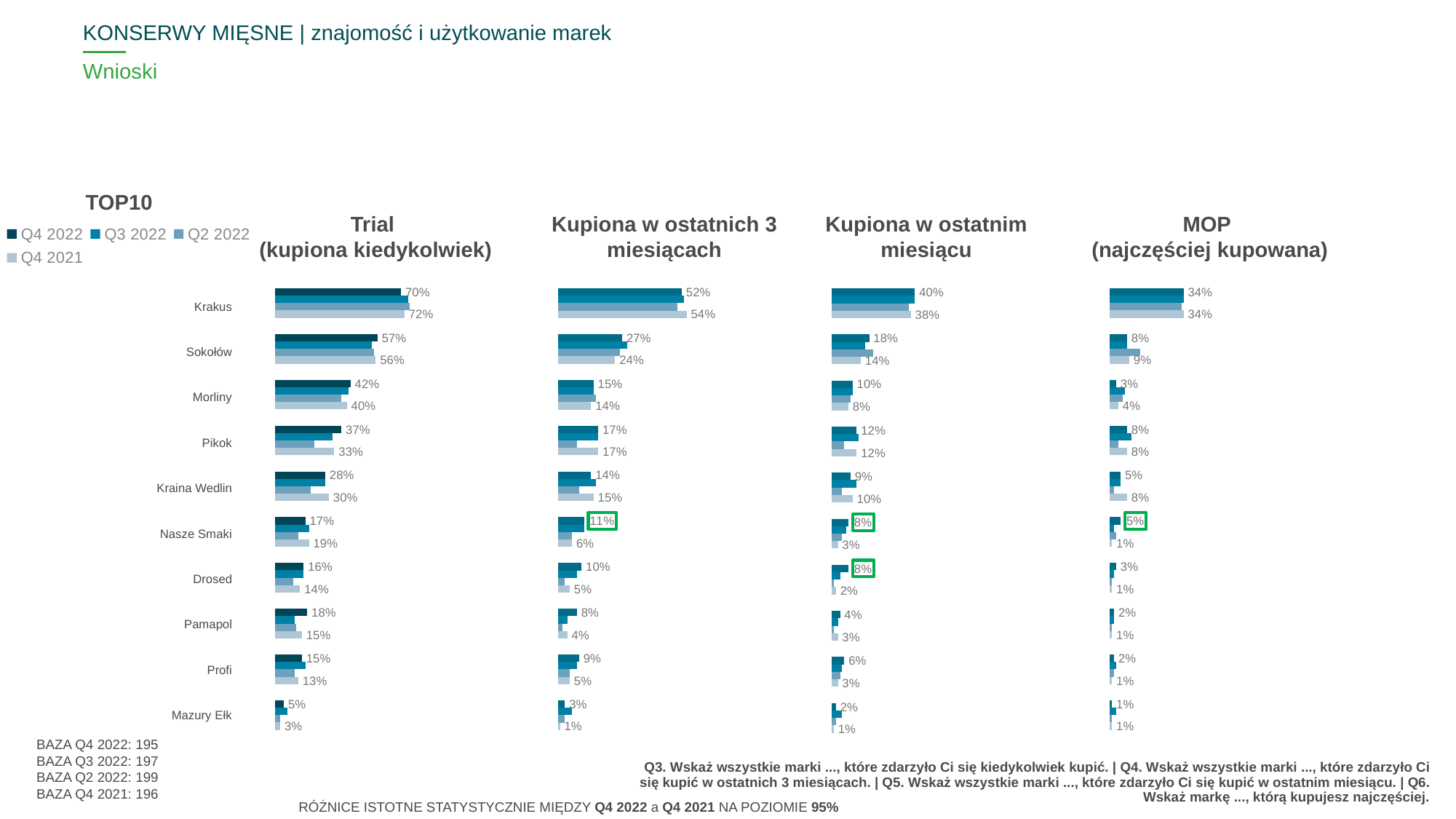

KONSERWY MIĘSNE | znajomość i użytkowanie marek
# Wnioski
TOP10
Trial
(kupiona kiedykolwiek)
Kupiona w ostatnich 3 miesiącach
Kupiona w ostatnim miesiącu
MOP
(najczęściej kupowana)

### Chart

| Category | Q4 2022 | Q3 2022 | Q2 2022 | Q4 2021 |
|---|---|---|---|---|
|  | None | None | None | None |
|  | None | None | None | None |
|  | None | None | None | None |
|  | None | None | None | None |
|  | None | None | None | None |
|  | None | None | None | None |
|  | None | None | None | None |
| ^DELROW^ |
| --- |
| Krakus |
| Sokołów |
| Morliny |
| Pikok |
| Kraina Wedlin |
| Nasze Smaki |
| Drosed |
| Pamapol |
| Profi |
| Mazury Ełk |

### Chart

| Category | Q4 2022 | Q3 2022 | Q2 2022 | Q4 2021 |
|---|---|---|---|---|
| Krakus | 0.7 | 0.74 | 0.75 | 0.72 |
| Sokołów | 0.57 | 0.54 | 0.55 | 0.56 |
| Morliny | 0.42 | 0.41 | 0.37 | 0.4 |
| Pikok | 0.37 | 0.32 | 0.22 | 0.33 |
| Kraina Wedlin | 0.28 | 0.28 | 0.2 | 0.3 |
| Nasze Smaki | 0.17 | 0.19 | 0.13 | 0.19 |
| Drosed | 0.16 | 0.16 | 0.1 | 0.14 |
| Pamapol | 0.18 | 0.11 | 0.12 | 0.15 |
| Profi | 0.15 | 0.17 | 0.11 | 0.13 |
| Mazury Ełk | 0.05 | 0.07 | 0.03 | 0.03 |

### Chart

| Category | Q4 2022 | Q3 2022 | Q2 2022 | Q4 2021 |
|---|---|---|---|---|
| Krakus | 0.4 | 0.4 | 0.37 | 0.38 |
| Sokołów | 0.18 | 0.16 | 0.2 | 0.14 |
| Morliny | 0.1 | 0.1 | 0.09 | 0.08 |
| Pikok | 0.12 | 0.13 | 0.06 | 0.12 |
| Kraina Wedlin | 0.09 | 0.12 | 0.05 | 0.1 |
| Nasze Smaki | 0.08 | 0.07 | 0.05 | 0.03 |
| Drosed | 0.08 | 0.04 | 0.01 | 0.02 |
| Pamapol | 0.04 | 0.03 | 0.01 | 0.03 |
| Profi | 0.06 | 0.05 | 0.04 | 0.03 |
| Mazury Ełk | 0.02 | 0.05 | 0.02 | 0.01 |

### Chart

| Category | Q4 2022 | Q3 2022 | Q2 2022 | Q4 2021 |
|---|---|---|---|---|
| Krakus | 0.34 | 0.34 | 0.33 | 0.34 |
| Sokołów | 0.08 | 0.08 | 0.14 | 0.09 |
| Morliny | 0.03 | 0.07 | 0.06 | 0.04 |
| Pikok | 0.08 | 0.1 | 0.04 | 0.08 |
| Kraina Wedlin | 0.05 | 0.05 | 0.02 | 0.08 |
| Nasze Smaki | 0.05 | 0.02 | 0.03 | 0.01 |
| Drosed | 0.03 | 0.02 | 0.01 | 0.01 |
| Pamapol | 0.02 | 0.02 | 0.01 | 0.01 |
| Profi | 0.02 | 0.03 | 0.02 | 0.01 |
| Mazury Ełk | 0.01 | 0.03 | 0.01 | 0.01 |

### Chart

| Category | Q4 2022 | Q3 2022 | Q2 2022 | Q4 2021 |
|---|---|---|---|---|
| Krakus | 0.52 | 0.53 | 0.5 | 0.54 |
| Sokołów | 0.27 | 0.29 | 0.26 | 0.24 |
| Morliny | 0.15 | 0.15 | 0.16 | 0.14 |
| Pikok | 0.17 | 0.17 | 0.08 | 0.17 |
| Kraina Wedlin | 0.14 | 0.16 | 0.09 | 0.15 |
| Nasze Smaki | 0.11 | 0.11 | 0.06 | 0.06 |
| Drosed | 0.1 | 0.08 | 0.03 | 0.05 |
| Pamapol | 0.08 | 0.04 | 0.02 | 0.04 |
| Profi | 0.09 | 0.08 | 0.05 | 0.05 |
| Mazury Ełk | 0.03 | 0.06 | 0.03 | 0.01 |
BAZA Q4 2022: 195
BAZA Q3 2022: 197
BAZA Q2 2022: 199
BAZA Q4 2021: 196
Q3. Wskaż wszystkie marki ..., które zdarzyło Ci się kiedykolwiek kupić. | Q4. Wskaż wszystkie marki ..., które zdarzyło Ci się kupić w ostatnich 3 miesiącach. | Q5. Wskaż wszystkie marki ..., które zdarzyło Ci się kupić w ostatnim miesiącu. | Q6. Wskaż markę ..., którą kupujesz najczęściej.
RÓŻNICE ISTOTNE STATYSTYCZNIE MIĘDZY Q4 2022 a Q4 2021 NA POZIOMIE 95%